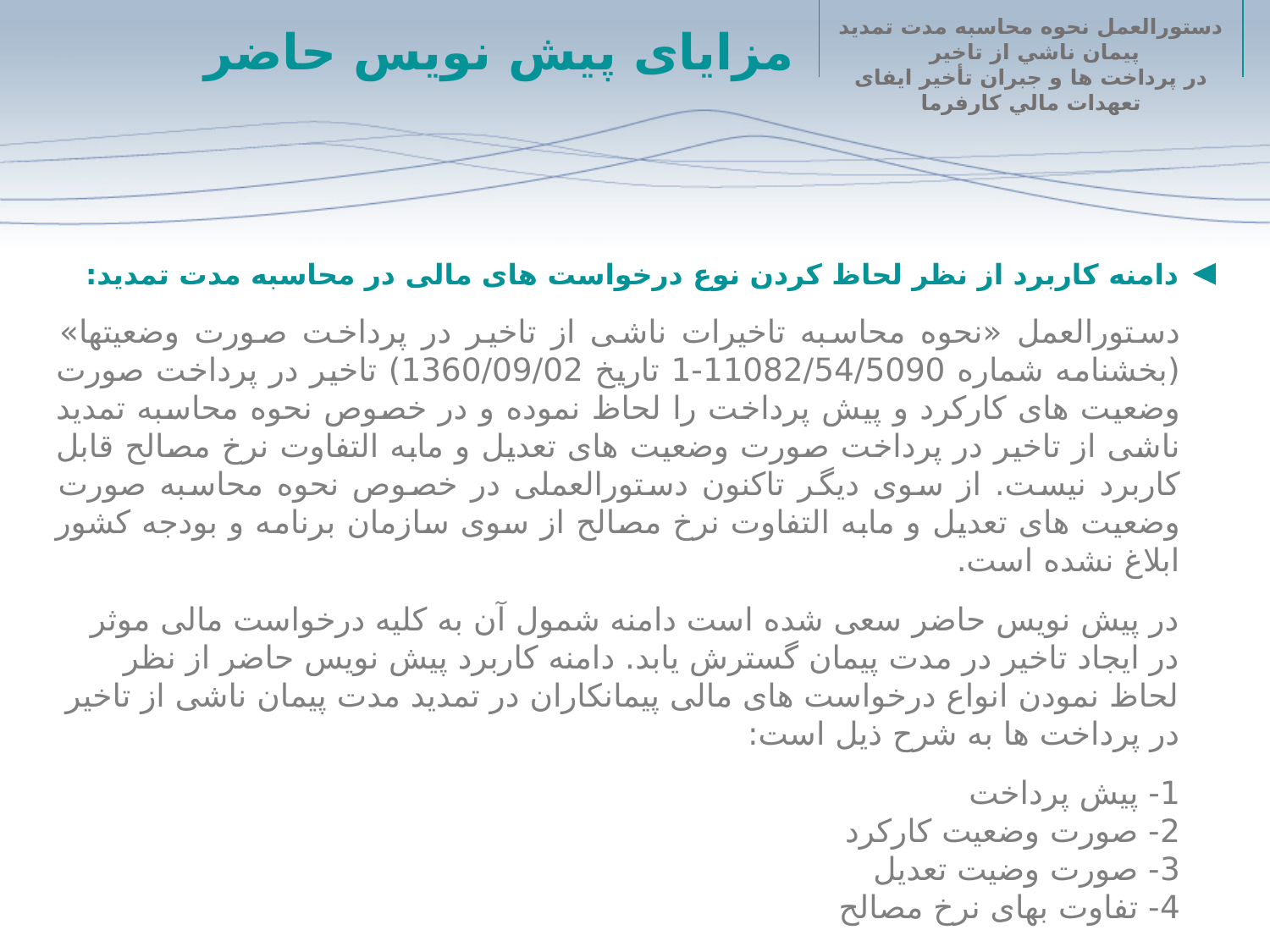

مزایای پیش نویس حاضر
دامنه کاربرد از نظر لحاظ کردن نوع درخواست های مالی در محاسبه مدت تمدید:
دستورالعمل «نحوه محاسبه تاخیرات ناشی از تاخیر در پرداخت صورت وضعیت­ها» (بخشنامه شماره 11082/54/5090-1 تاریخ 1360/09/02) تاخیر در پرداخت صورت وضعیت های کارکرد و پیش پرداخت را لحاظ نموده و در خصوص نحوه محاسبه تمدید ناشی از تاخیر در پرداخت صورت وضعیت های تعدیل و مابه التفاوت نرخ مصالح قابل کاربرد نیست. از سوی دیگر تاکنون دستورالعملی در خصوص نحوه محاسبه صورت وضعیت های تعدیل و مابه التفاوت نرخ مصالح از سوی سازمان برنامه و بودجه کشور ابلاغ نشده است.
در پیش نویس حاضر سعی شده است دامنه شمول آن به کلیه درخواست مالی موثر در ایجاد تاخیر در مدت پیمان گسترش یابد. دامنه کاربرد پیش نویس حاضر از نظر لحاظ نمودن انواع درخواست های مالی پیمانکاران در تمدید مدت پیمان ناشی از تاخیر در پرداخت ها به شرح ذیل است:
	1- پیش پرداخت
	2- صورت وضعیت کارکرد
	3- صورت وضیت تعدیل
	4- تفاوت بهای نرخ مصالح